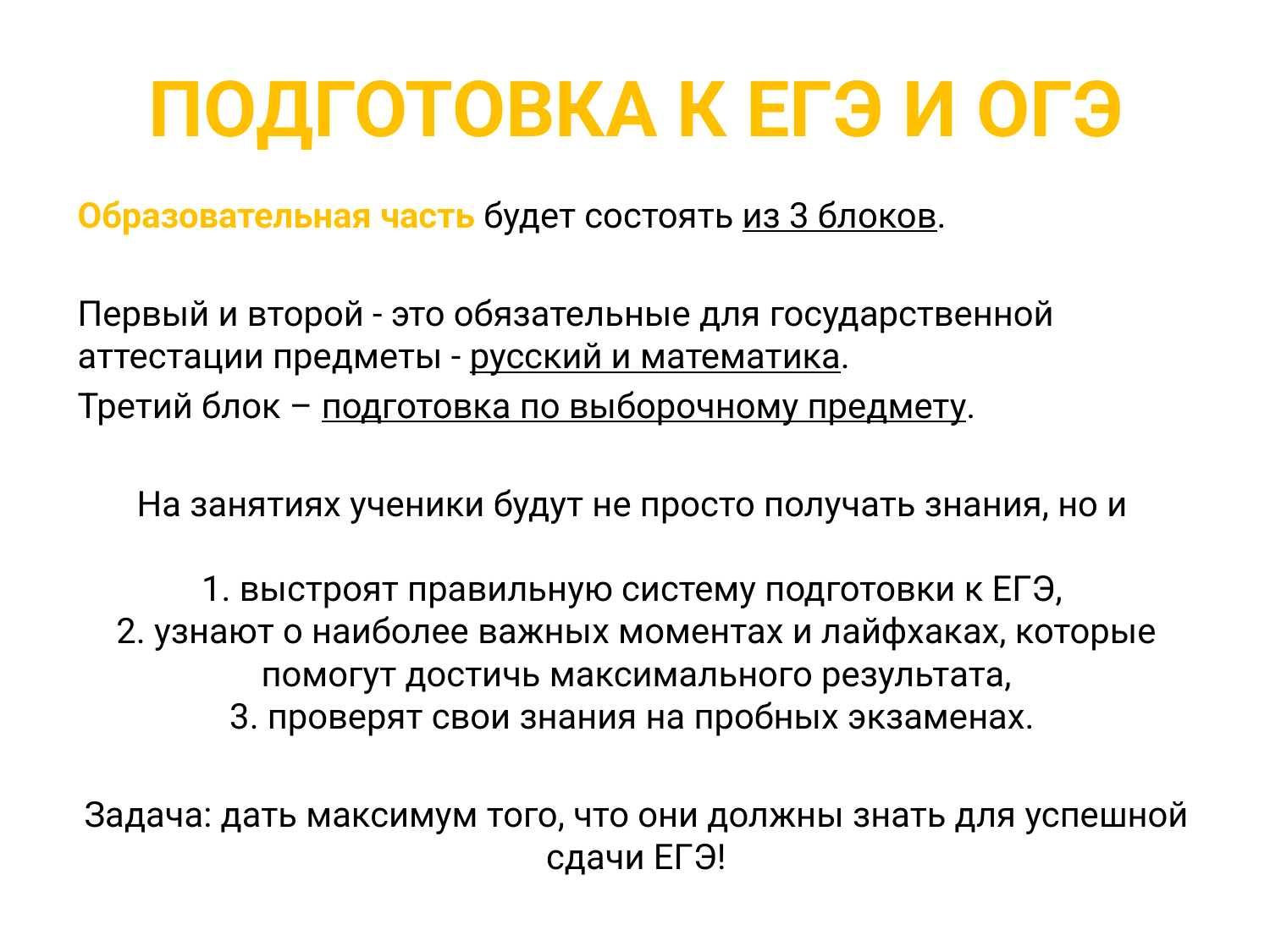

# ПОДГОТОВКА К ЕГЭ И ОГЭ
Образовательная часть будет состоять из 3 блоков.

Первый и второй - это обязательные для государственной аттестации предметы - русский и математика.
Третий блок – подготовка по выборочному предмету.

На занятиях ученики будут не просто получать знания, но и
1. выстроят правильную систему подготовки к ЕГЭ,
2. узнают о наиболее важных моментах и лайфхаках, которые помогут достичь максимального результата,
3. проверят свои знания на пробных экзаменах.

Задача: дать максимум того, что они должны знать для успешной сдачи ЕГЭ!